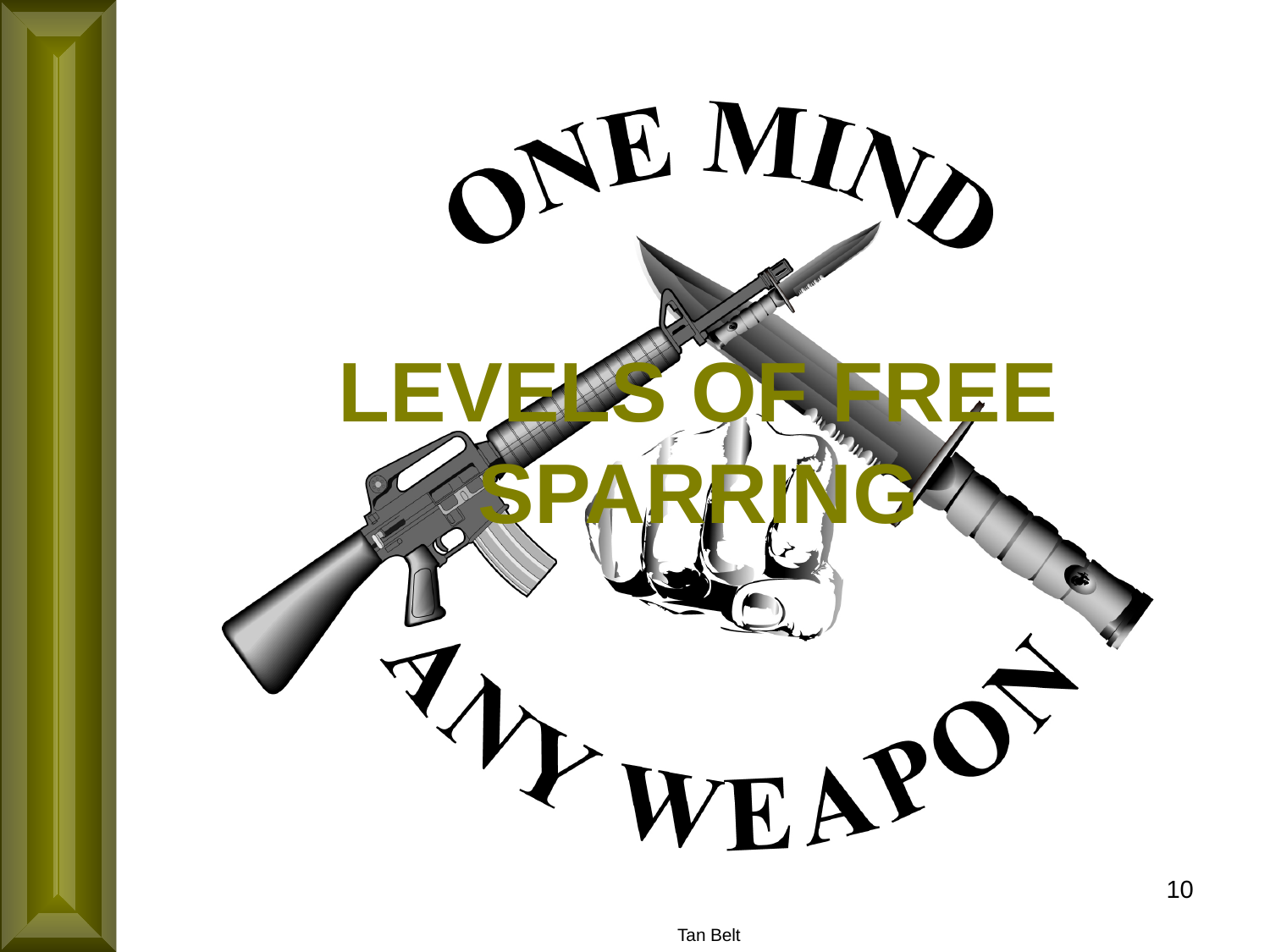

# LEVELS OF FREE SPARRING
10
Tan Belt